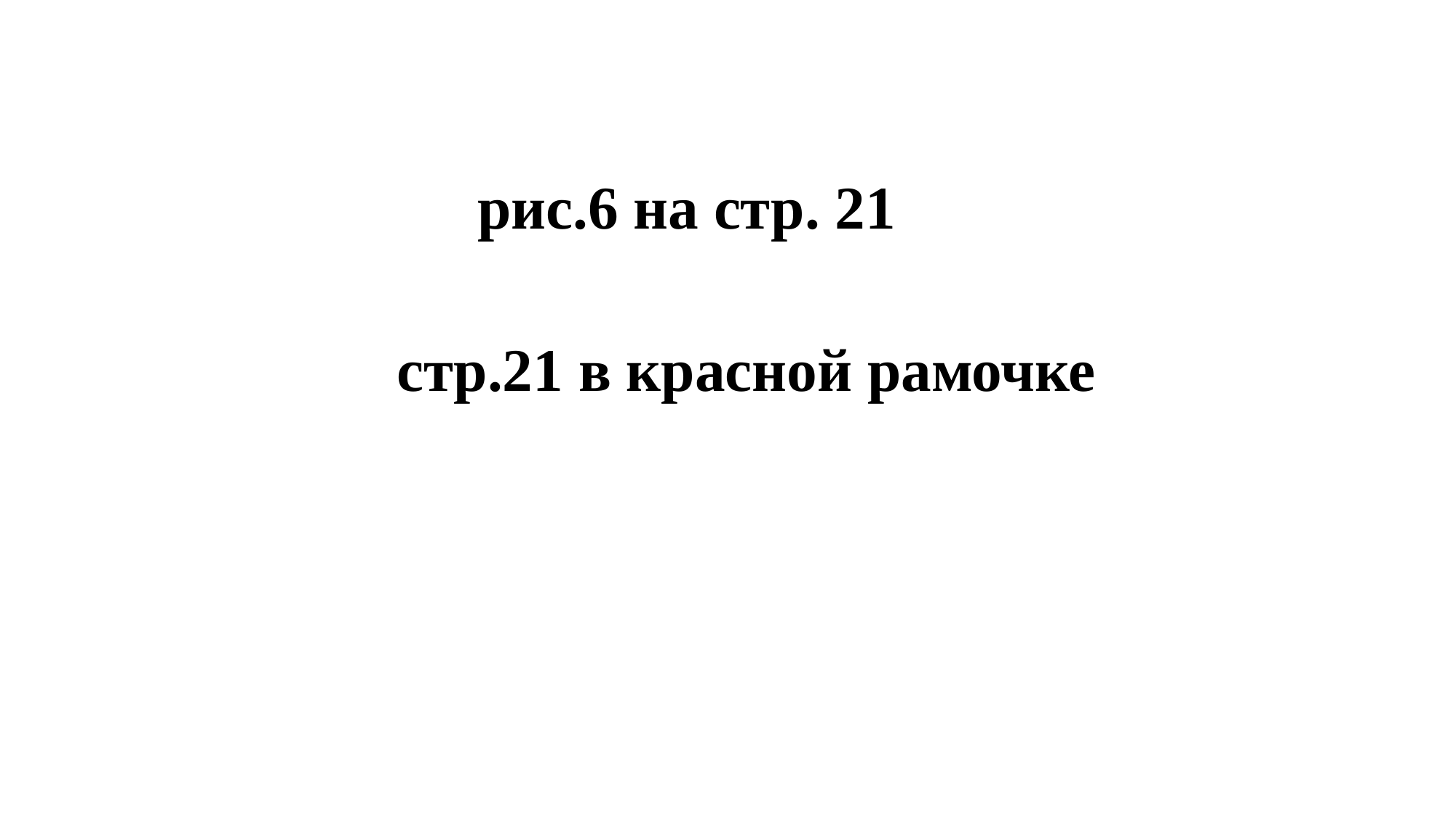

рис.6 на стр. 21
стр.21 в красной рамочке